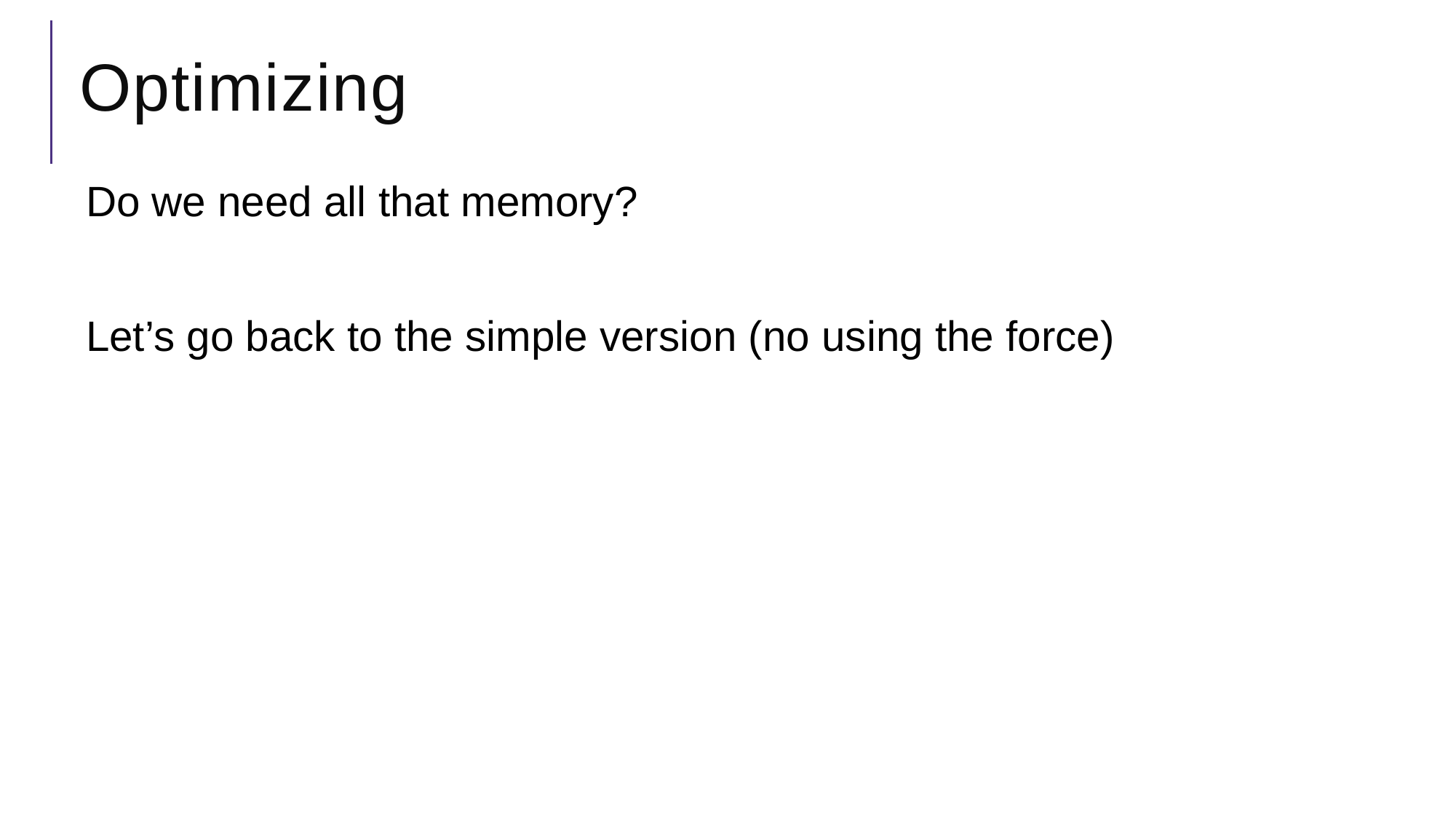

# Optimizing
Do we need all that memory?

Let’s go back to the simple version (no using the force)